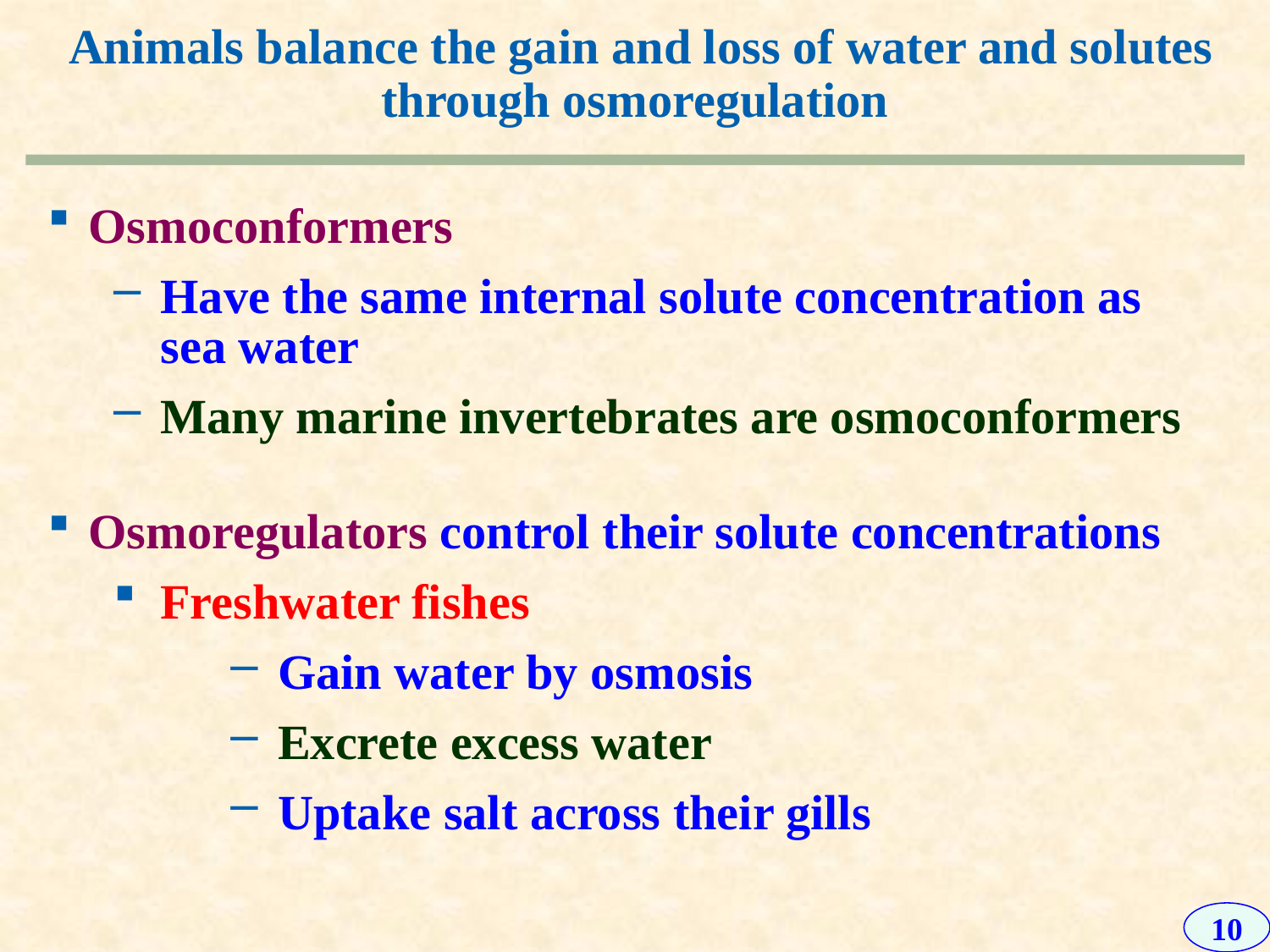

# Animals balance the gain and loss of water and solutes through osmoregulation

Osmoconformers
Have the same internal solute concentration as sea water
Many marine invertebrates are osmoconformers

Osmoregulators control their solute concentrations
Freshwater fishes
Gain water by osmosis
Excrete excess water
Uptake salt across their gills

10